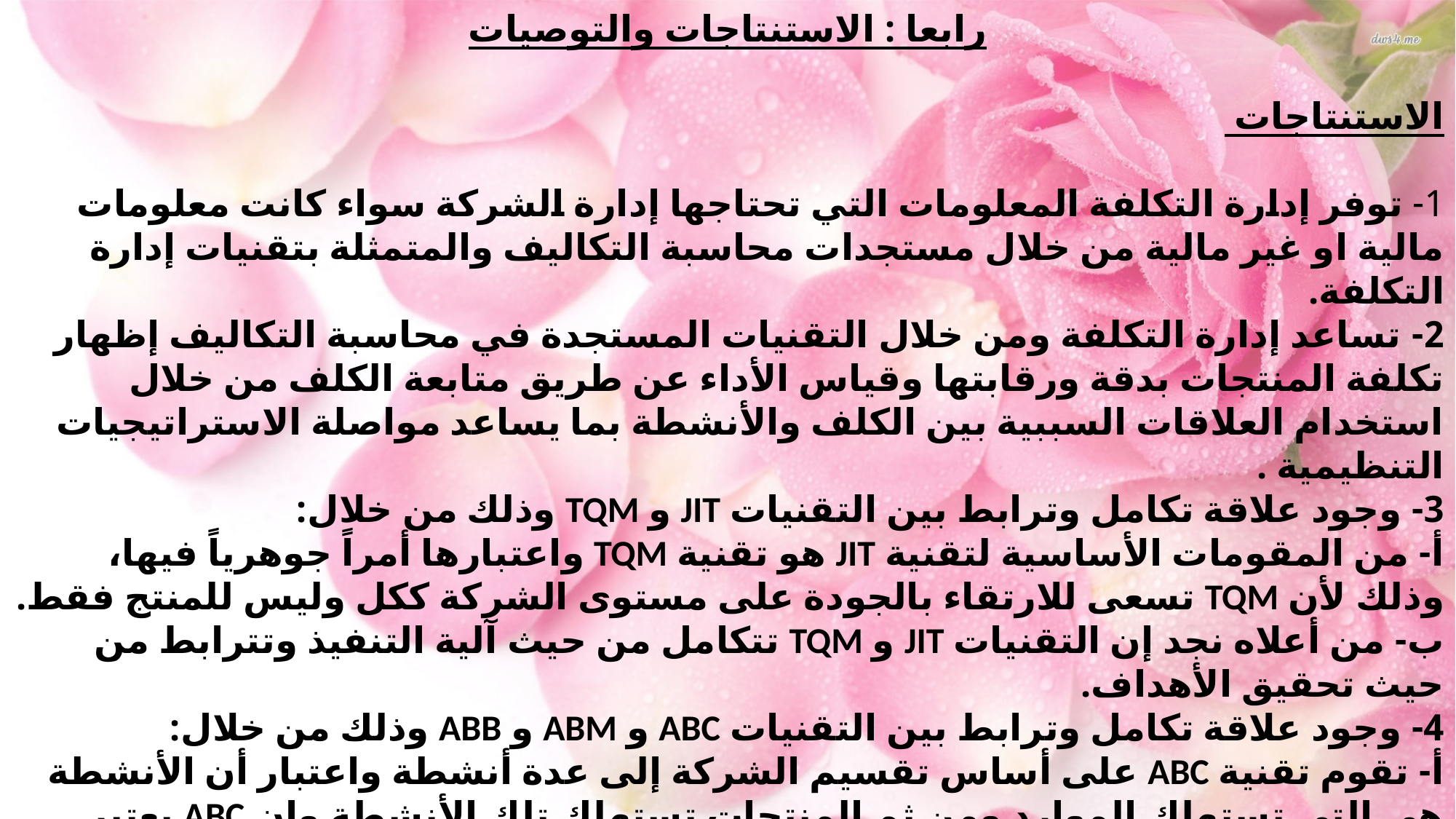

رابعا : الاستنتاجات والتوصيات

الاستنتاجات

1- توفر إدارة التكلفة المعلومات التي تحتاجها إدارة الشركة سواء كانت معلومات مالية او غير مالية من خلال مستجدات محاسبة التكاليف والمتمثلة بتقنيات إدارة التكلفة.
2- تساعد إدارة التكلفة ومن خلال التقنيات المستجدة في محاسبة التكاليف إظهار تكلفة المنتجات بدقة ورقابتها وقياس الأداء عن طريق متابعة الكلف من خلال استخدام العلاقات السببية بين الكلف والأنشطة بما يساعد مواصلة الاستراتيجيات التنظيمية .
3- وجود علاقة تكامل وترابط بين التقنيات JIT و TQM وذلك من خلال:
أ- من المقومات الأساسية لتقنية JIT هو تقنية TQM واعتبارها أمراً جوهرياً فيها، وذلك لأن TQM تسعى للارتقاء بالجودة على مستوى الشركة ككل وليس للمنتج فقط.
ب- من أعلاه نجد إن التقنيات JIT و TQM تتكامل من حيث آلية التنفيذ وتترابط من حيث تحقيق الأهداف.
4- وجود علاقة تكامل وترابط بين التقنيات ABC و ABM و ABB وذلك من خلال:
أ- تقوم تقنية ABC على أساس تقسيم الشركة إلى عدة أنشطة واعتبار أن الأنشطة هي التي تستهلك الموارد ومن ثم المنتجات تستهلك تلك الأنشطة وان ABC يعتبر مصدراً مهماً للمعلومات لانطلاق تقنية ABM.
ب- يعمل ABC على تحديد الأنشطة التي تضيف قيمة والأنشطة التي لا تضيف قيمة وABM يعمل على تحديد الأنشطة الضرورية والكفوءة والأنشطة غير الضرورية وغير الكفوءة.